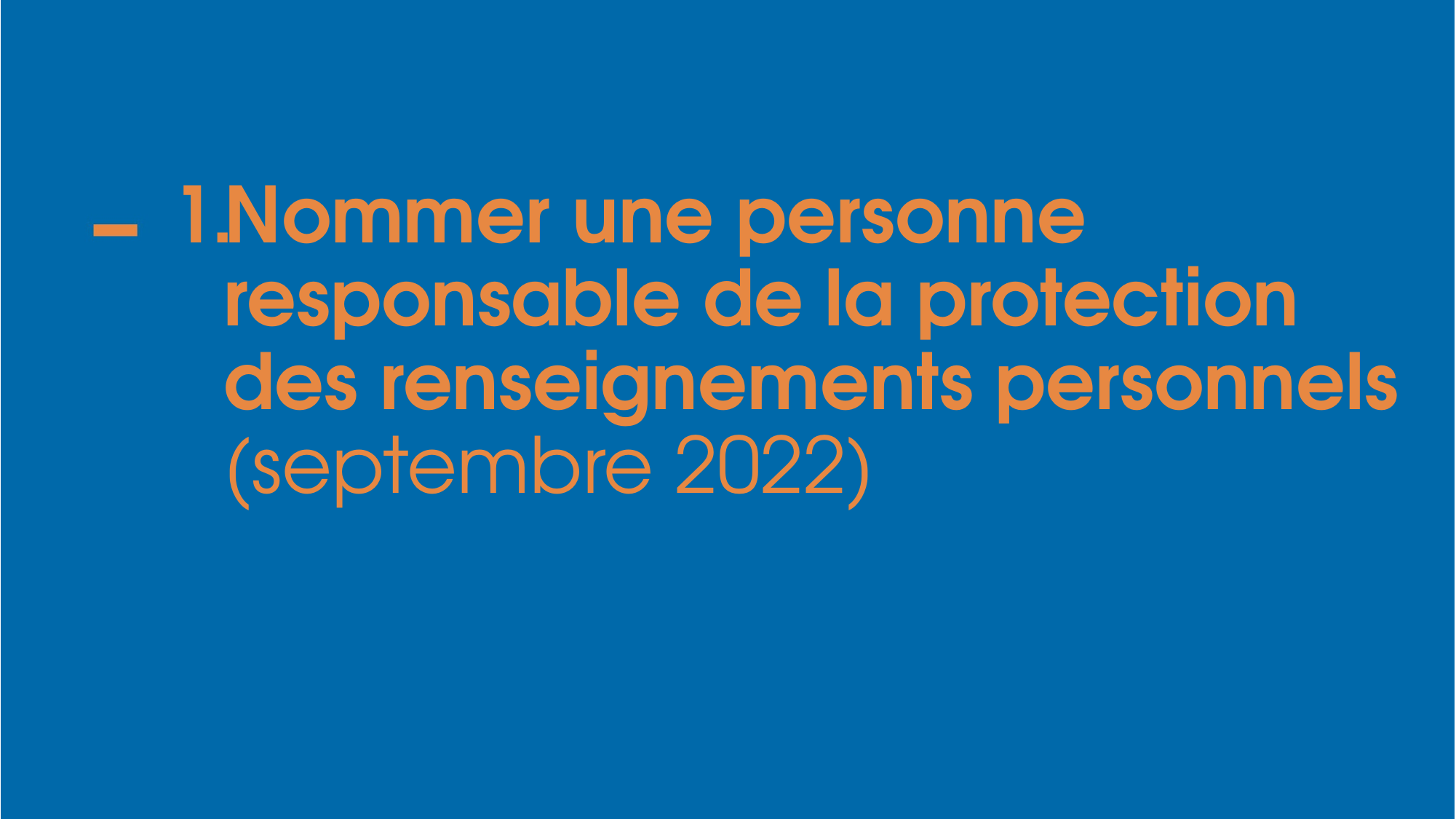

01
# Nommer une personne responsable de la protection des renseignements personnels
(septembre 2022)